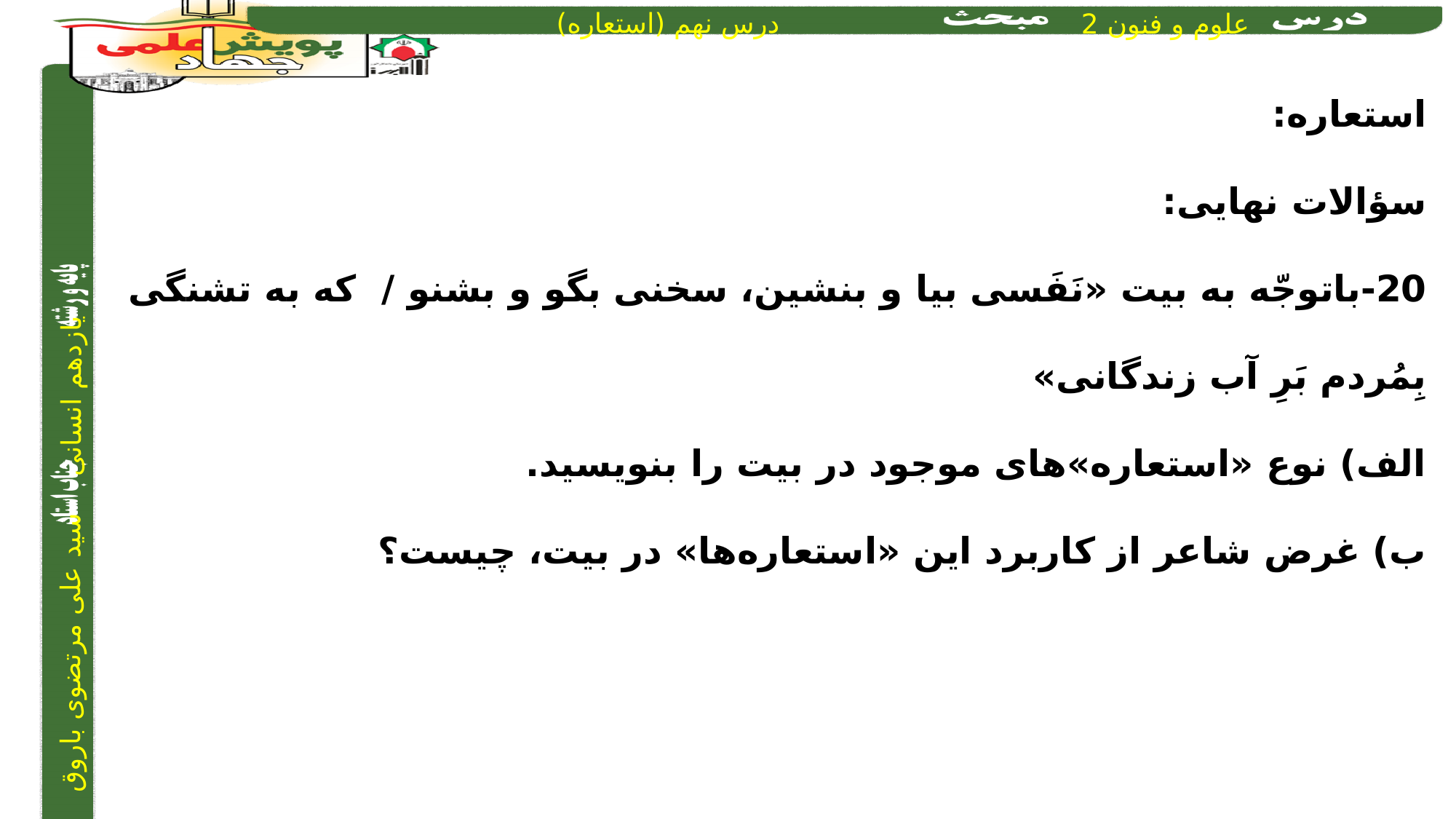

استعاره:
سؤالات نهایی:
20-باتوجّه به بیت «نَفَسی بیا و بنشین، سخنی بگو و بشنو /  که به تشنگی بِمُردم بَرِ آب زندگانی»
الف) نوع «استعاره»های موجود در بیت را بنویسید.
ب) غرض شاعر از کاربرد این «استعاره‌ها» در بیت، چیست؟